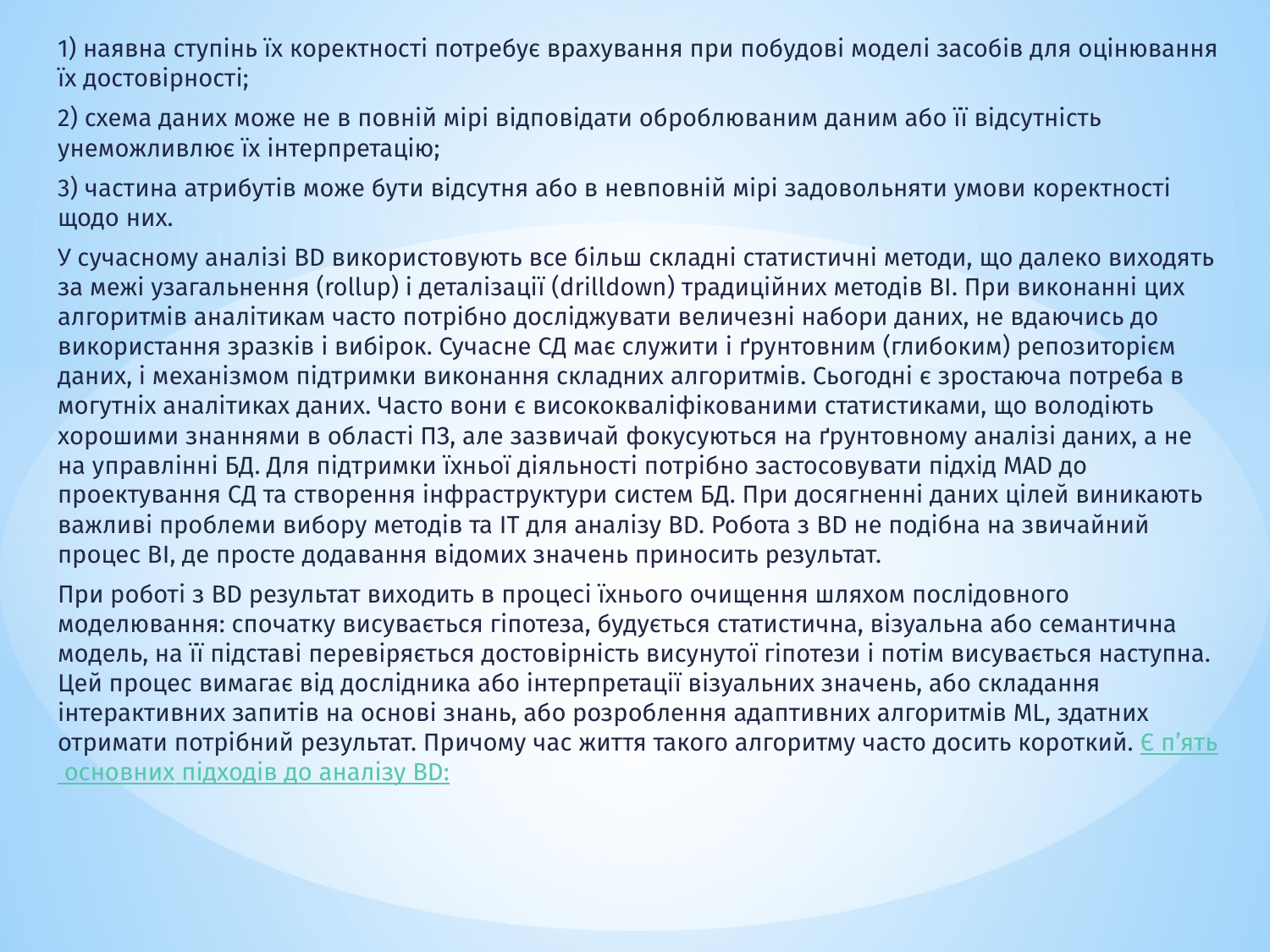

1) наявна ступінь їх коректності потребує врахування при побудові моделі засобів для оцінювання їх достовірності;
2) схема даних може не в повній мірі відповідати оброблюваним даним або її відсутність унеможливлює їх інтерпретацію;
3) частина атрибутів може бути відсутня або в невповній мірі задовольняти умови коректності щодо них.
У сучасному аналізі BD використовують все більш складні статистичні методи, що далеко виходять за межі узагальнення (rollup) і деталізації (drilldown) традиційних методів BI. При виконанні цих алгоритмів аналітикам часто потрібно досліджувати величезні набори даних, не вдаючись до використання зразків і вибірок. Сучасне СД має служити і ґрунтовним (глибоким) репозиторієм даних, і механізмом підтримки виконання складних алгоритмів. Сьогодні є зростаюча потреба в могутніх аналітиках даних. Часто вони є висококваліфікованими статистиками, що володіють хорошими знаннями в області ПЗ, але зазвичай фокусуються на ґрунтовному аналізі даних, а не на управлінні БД. Для підтримки їхньої діяльності потрібно застосовувати підхід MAD до проектування СД та створення інфраструктури систем БД. При досягненні даних цілей виникають важливі проблеми вибору методів та ІТ для аналізу BD. Робота з BD не подібна на звичайний процес BI, де просте додавання відомих значень приносить результат.
При роботі з BD результат виходить в процесі їхнього очищення шляхом послідовного моделювання: спочатку висувається гіпотеза, будується статистична, візуальна або семантична модель, на її підставі перевіряється достовірність висунутої гіпотези і потім висувається наступна. Цей процес вимагає від дослідника або інтерпретації візуальних значень, або складання інтерактивних запитів на основі знань, або розроблення адаптивних алгоритмів ML, здатних отримати потрібний результат. Причому час життя такого алгоритму часто досить короткий. Є п’ять основних підходів до аналізу BD: